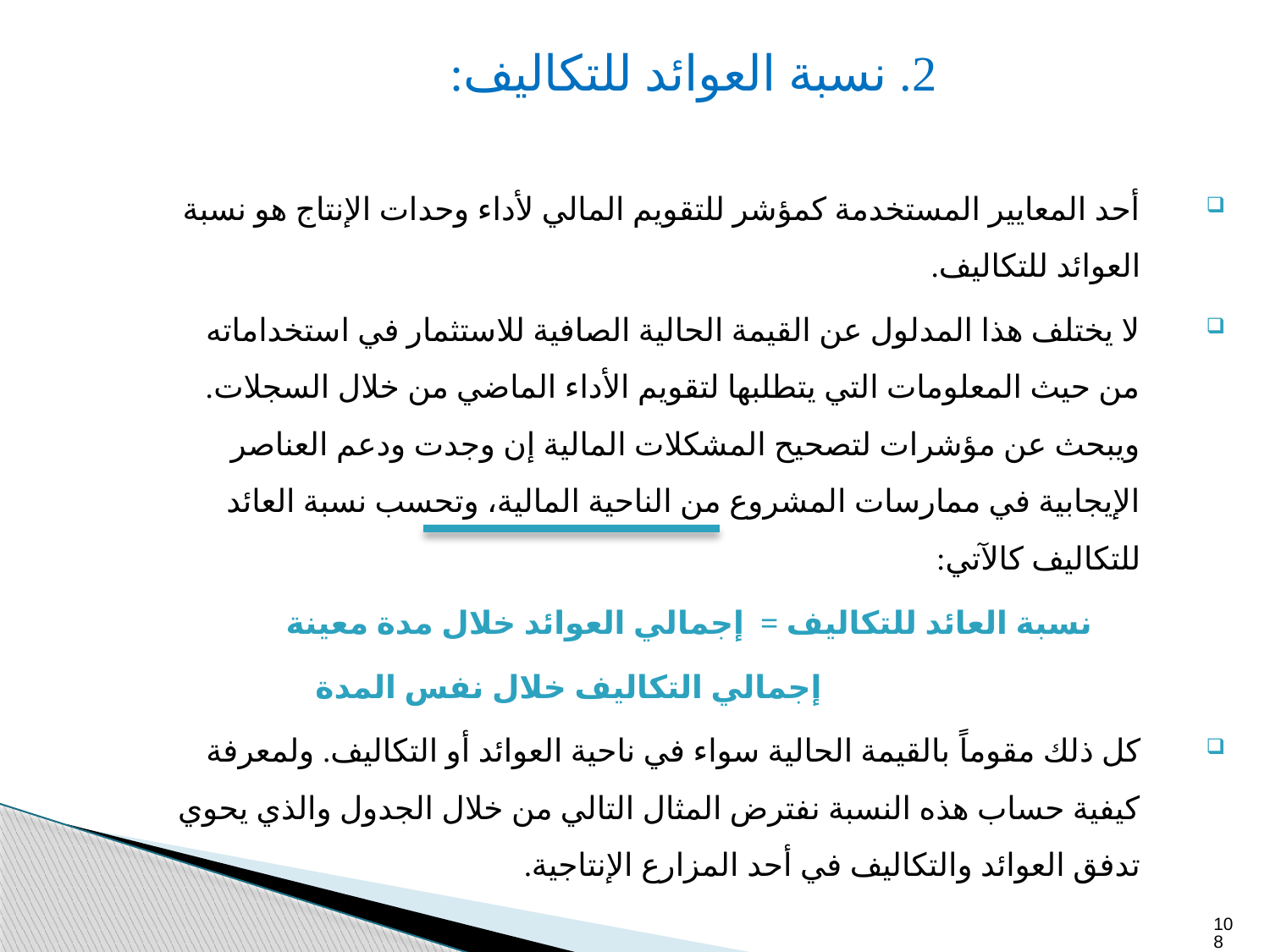

2. نسبة العوائد للتكاليف:

أحد المعايير المستخدمة كمؤشر للتقويم المالي لأداء وحدات الإنتاج هو نسبة العوائد للتكاليف.
لا يختلف هذا المدلول عن القيمة الحالية الصافية للاستثمار في استخداماته من حيث المعلومات التي يتطلبها لتقويم الأداء الماضي من خلال السجلات. ويبحث عن مؤشرات لتصحيح المشكلات المالية إن وجدت ودعم العناصر الإيجابية في ممارسات المشروع من الناحية المالية، وتحسب نسبة العائد للتكاليف كالآتي:
 نسبة العائد للتكاليف =  إجمالي العوائد خلال مدة معينة
                               إجمالي التكاليف خلال نفس المدة
كل ذلك مقوماً بالقيمة الحالية سواء في ناحية العوائد أو التكاليف. ولمعرفة كيفية حساب هذه النسبة نفترض المثال التالي من خلال الجدول والذي يحوي تدفق العوائد والتكاليف في أحد المزارع الإنتاجية.
108